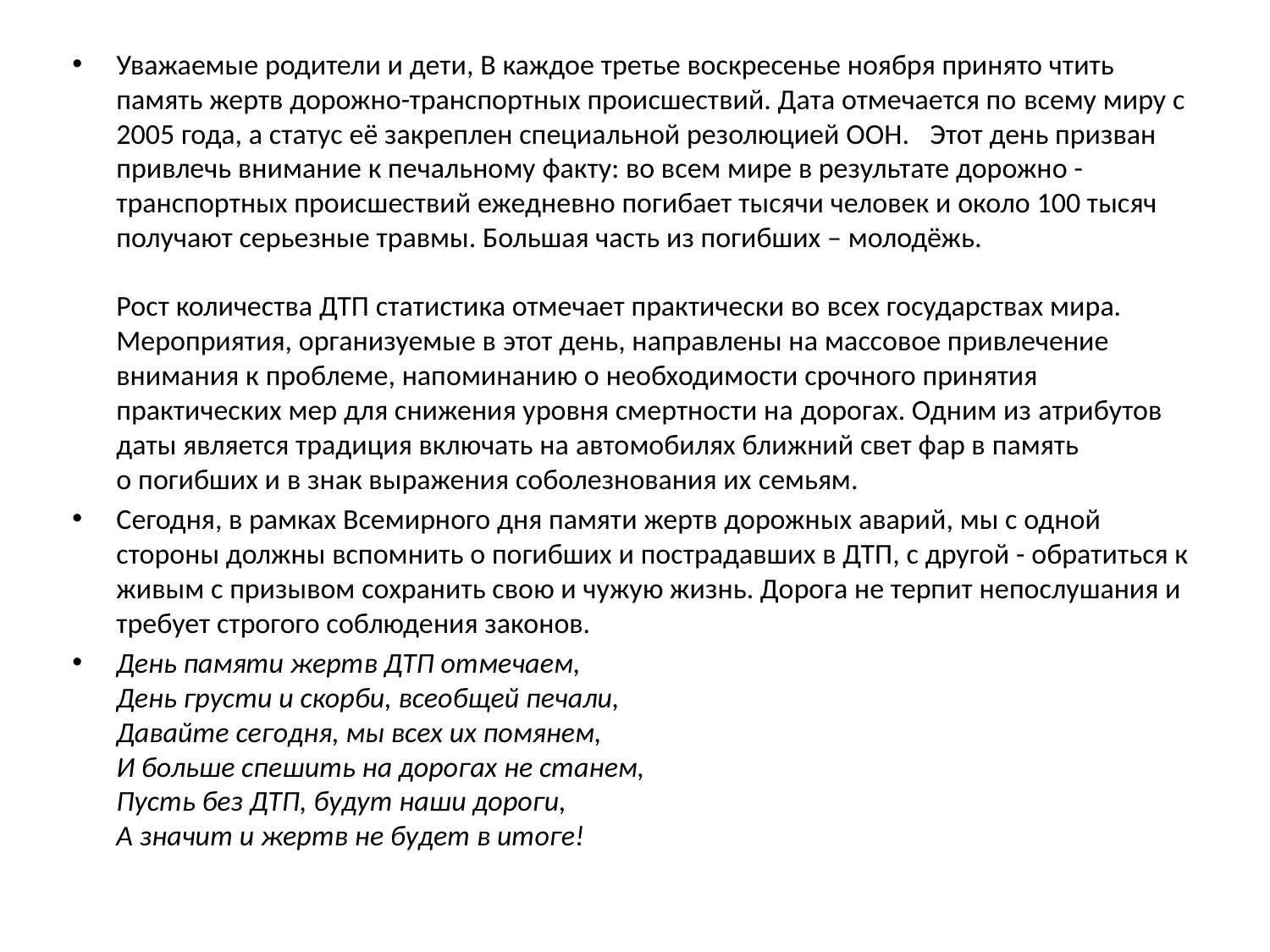

Уважаемые родители и дети, В каждое третье воскресенье ноября принято чтить память жертв дорожно-транспортных происшествий. Дата отмечается по всему миру с 2005 года, а статус её закреплен специальной резолюцией ООН.   Этот день призван привлечь внимание к печальному факту: во всем мире в результате дорожно - транспортных происшествий ежедневно погибает тысячи человек и около 100 тысяч получают серьезные травмы. Большая часть из погибших – молодёжь.
Рост количества ДТП статистика отмечает практически во всех государствах мира. Мероприятия, организуемые в этот день, направлены на массовое привлечение внимания к проблеме, напоминанию о необходимости срочного принятия практических мер для снижения уровня смертности на дорогах. Одним из атрибутов даты является традиция включать на автомобилях ближний свет фар в память о погибших и в знак выражения соболезнования их семьям.
Сегодня, в рамках Всемирного дня памяти жертв дорожных аварий, мы с одной стороны должны вспомнить о погибших и пострадавших в ДТП, с другой - обратиться к живым с призывом сохранить свою и чужую жизнь. Дорога не терпит непослушания и требует строгого соблюдения законов.
День памяти жертв ДТП отмечаем,
День грусти и скорби, всеобщей печали,
Давайте сегодня, мы всех их помянем,
И больше спешить на дорогах не станем,
Пусть без ДТП, будут наши дороги,
А значит и жертв не будет в итоге!